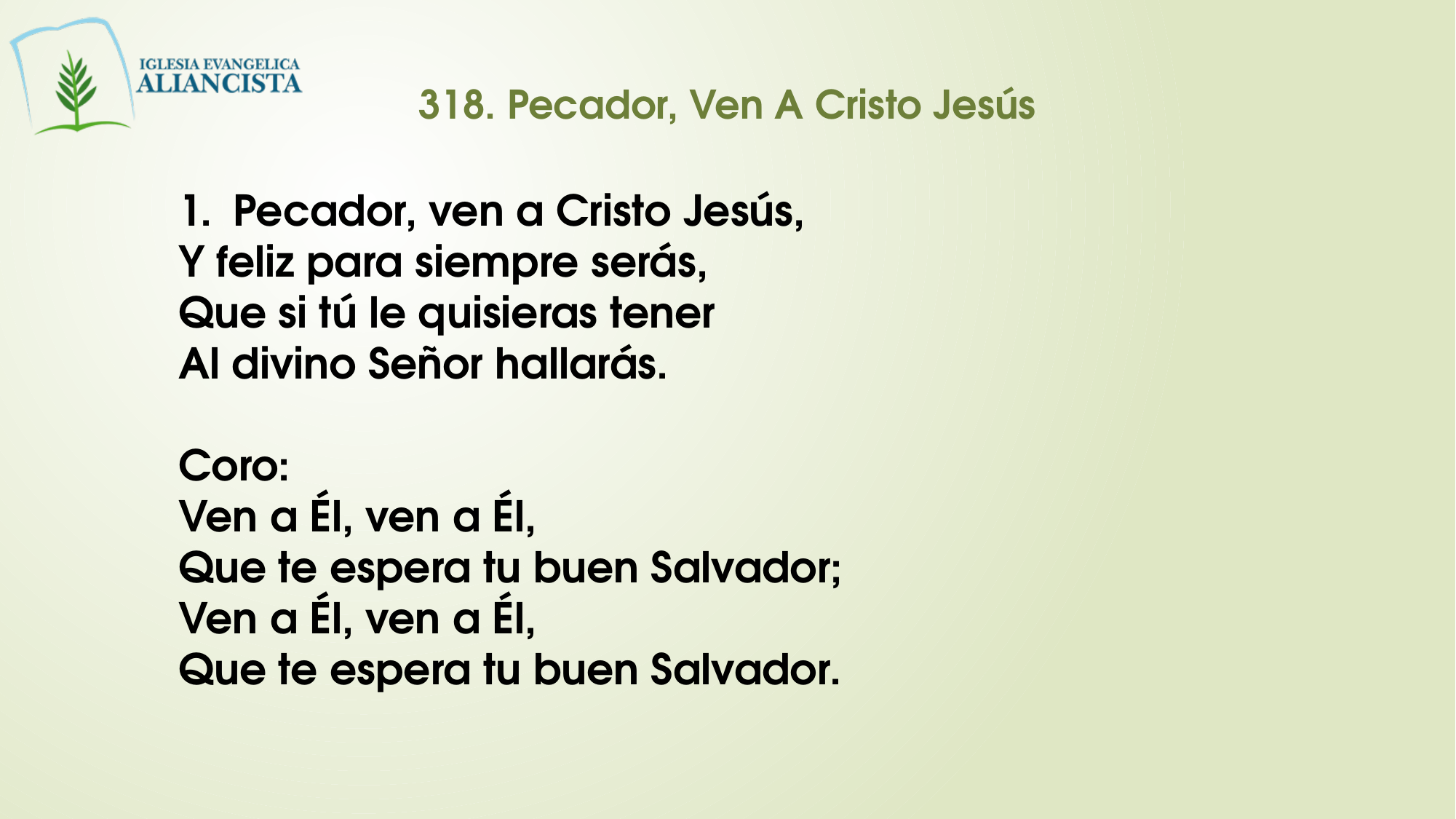

318. Pecador, Ven A Cristo Jesús
Pecador, ven a Cristo Jesús,
Y feliz para siempre serás,
Que si tú le quisieras tener
Al divino Señor hallarás.

Coro:
Ven a Él, ven a Él,
Que te espera tu buen Salvador;
Ven a Él, ven a Él,
Que te espera tu buen Salvador.